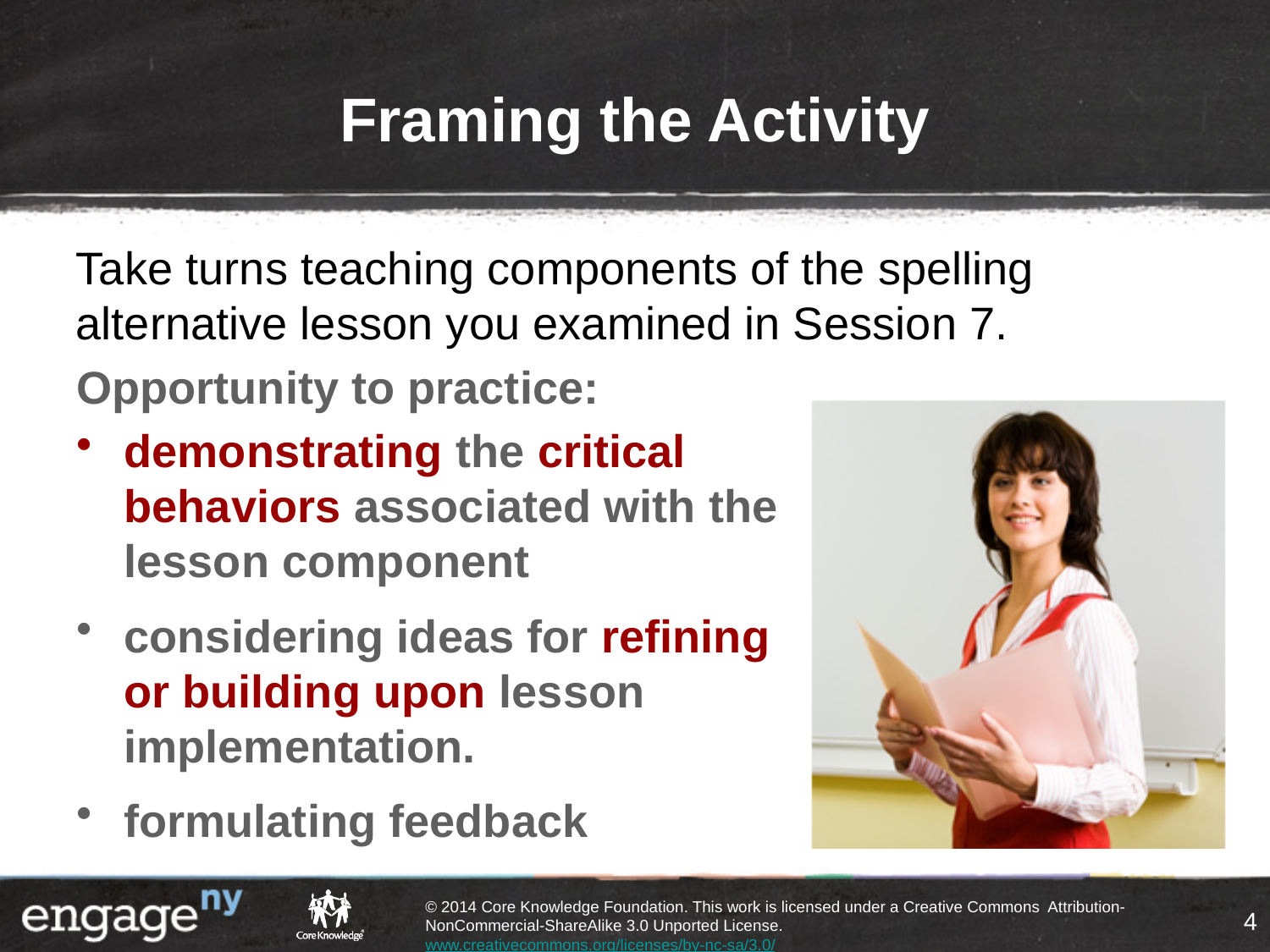

# Framing the Activity
Take turns teaching components of the spelling alternative lesson you examined in Session 7.
Opportunity to practice:
demonstrating the critical behaviors associated with the lesson component
considering ideas for refining or building upon lesson implementation.
formulating feedback

4